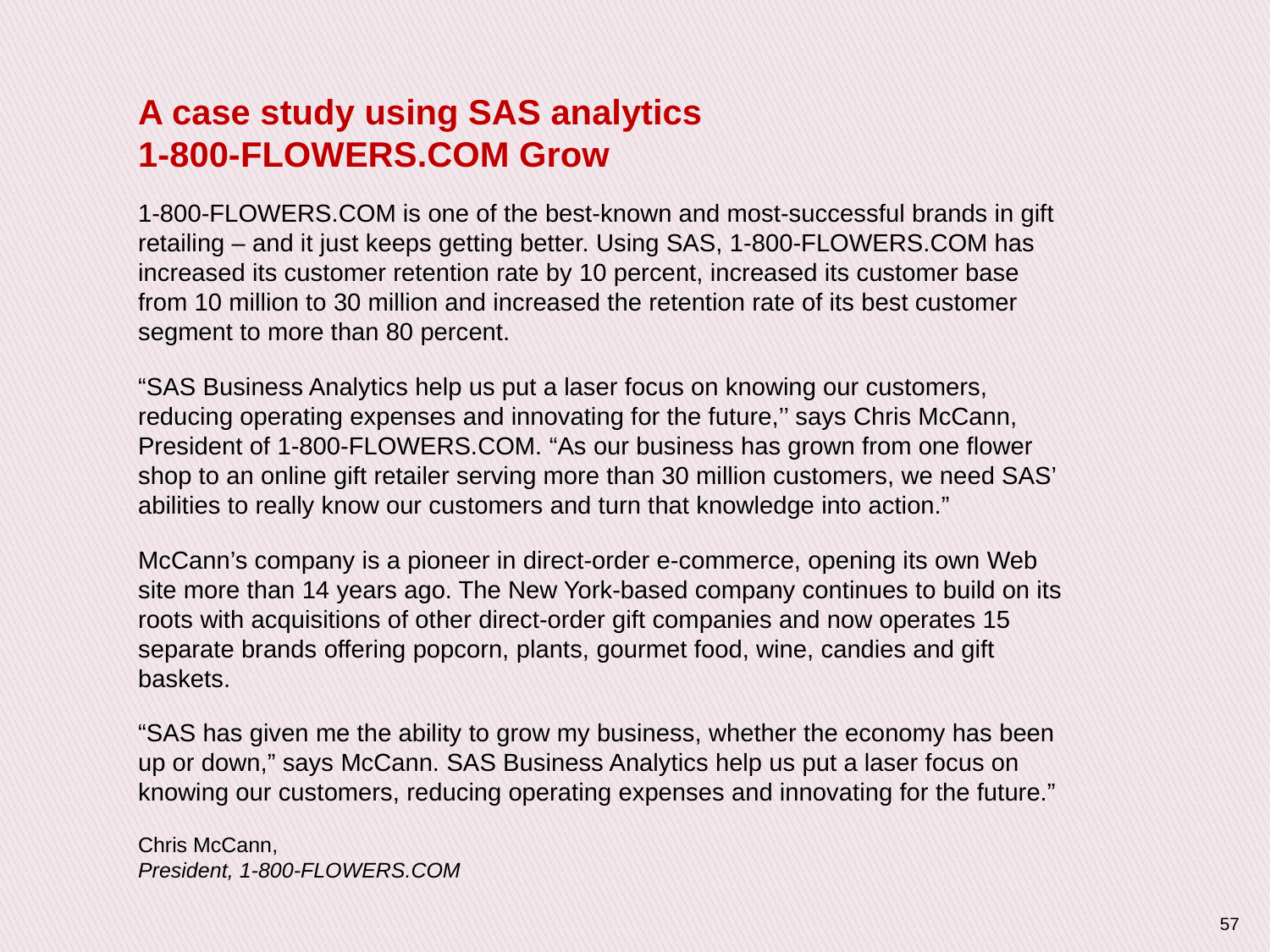

A case study using SAS analytics
1-800-FLOWERS.COM Grow

1-800-FLOWERS.COM is one of the best-known and most-successful brands in gift retailing – and it just keeps getting better. Using SAS, 1-800-FLOWERS.COM has increased its customer retention rate by 10 percent, increased its customer base from 10 million to 30 million and increased the retention rate of its best customer segment to more than 80 percent.

“SAS Business Analytics help us put a laser focus on knowing our customers, reducing operating expenses and innovating for the future,’’ says Chris McCann, President of 1-800-FLOWERS.COM. “As our business has grown from one flower shop to an online gift retailer serving more than 30 million customers, we need SAS’ abilities to really know our customers and turn that knowledge into action.”

McCann’s company is a pioneer in direct-order e-commerce, opening its own Web site more than 14 years ago. The New York-based company continues to build on its roots with acquisitions of other direct-order gift companies and now operates 15 separate brands offering popcorn, plants, gourmet food, wine, candies and gift baskets.

“SAS has given me the ability to grow my business, whether the economy has been up or down,” says McCann. SAS Business Analytics help us put a laser focus on knowing our customers, reducing operating expenses and innovating for the future.”

Chris McCann,
President, 1-800-FLOWERS.COM
57